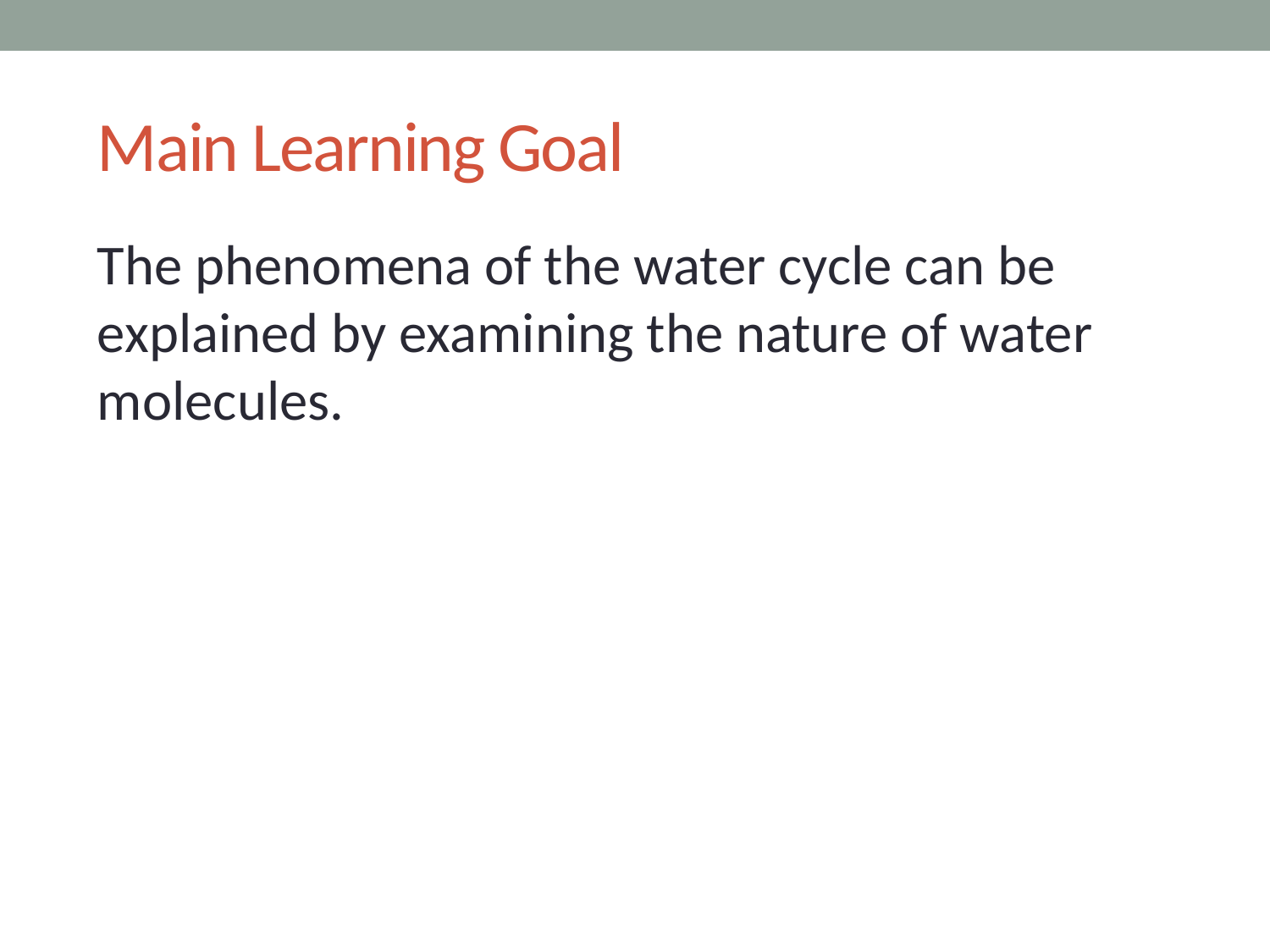

# Main Learning Goal
The phenomena of the water cycle can be explained by examining the nature of water molecules.